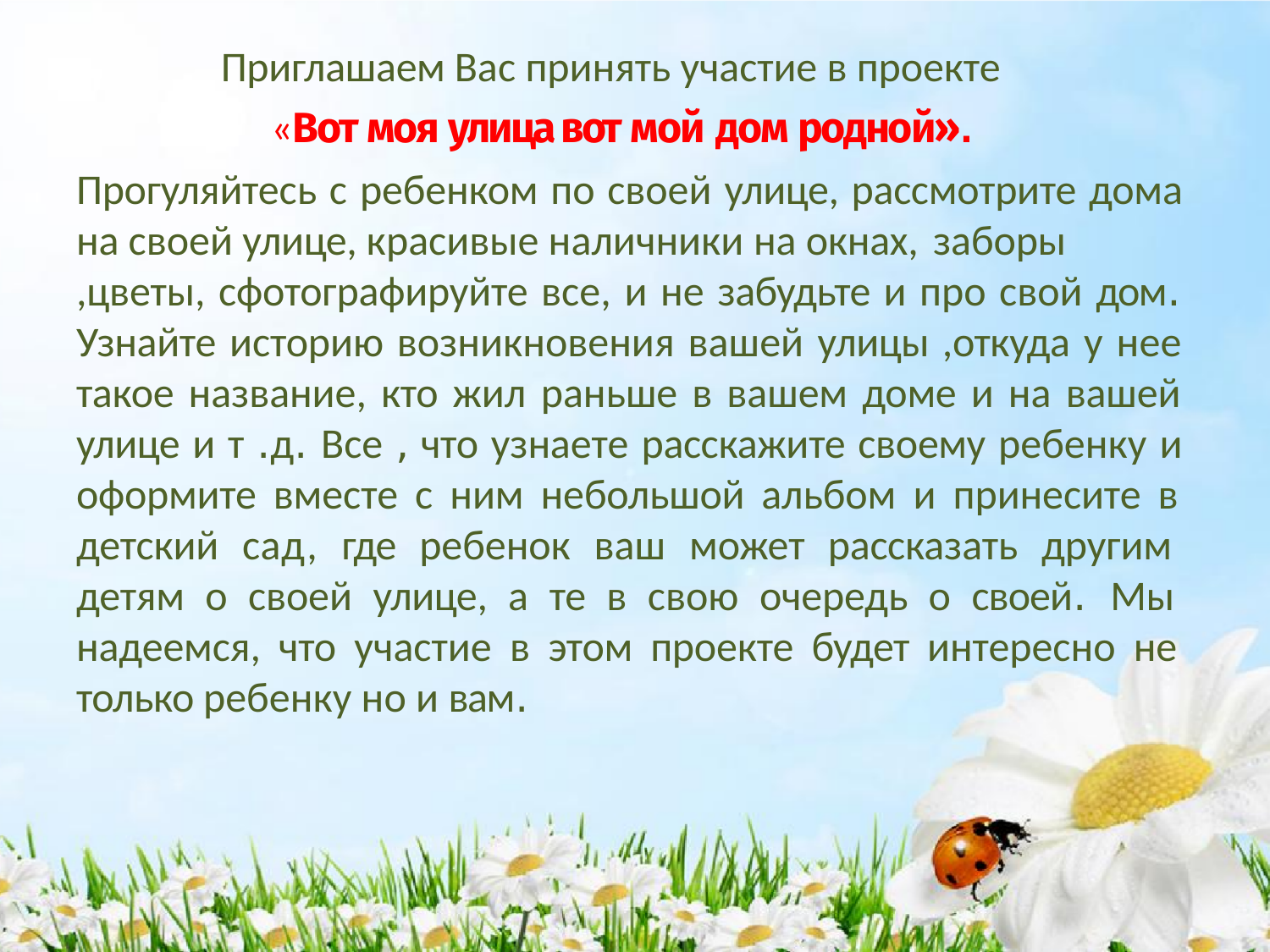

Приглашаем Вас принять участие в проекте
«Вот моя улица вот мой дом родной».
Прогуляйтесь с ребенком по своей улице, рассмотрите дома  на своей улице, красивые наличники на окнах, заборы
,цветы, сфотографируйте все, и не забудьте и про свой дом.  Узнайте историю возникновения вашей улицы ,откуда у нее  такое название, кто жил раньше в вашем доме и на вашей  улице и т .д. Все , что узнаете расскажите своему ребенку и  оформите вместе с ним небольшой альбом и принесите в  детский сад, где ребенок ваш может рассказать другим  детям о своей улице, а те в свою очередь о своей. Мы  надеемся, что участие в этом проекте будет интересно не  только ребенку но и вам.